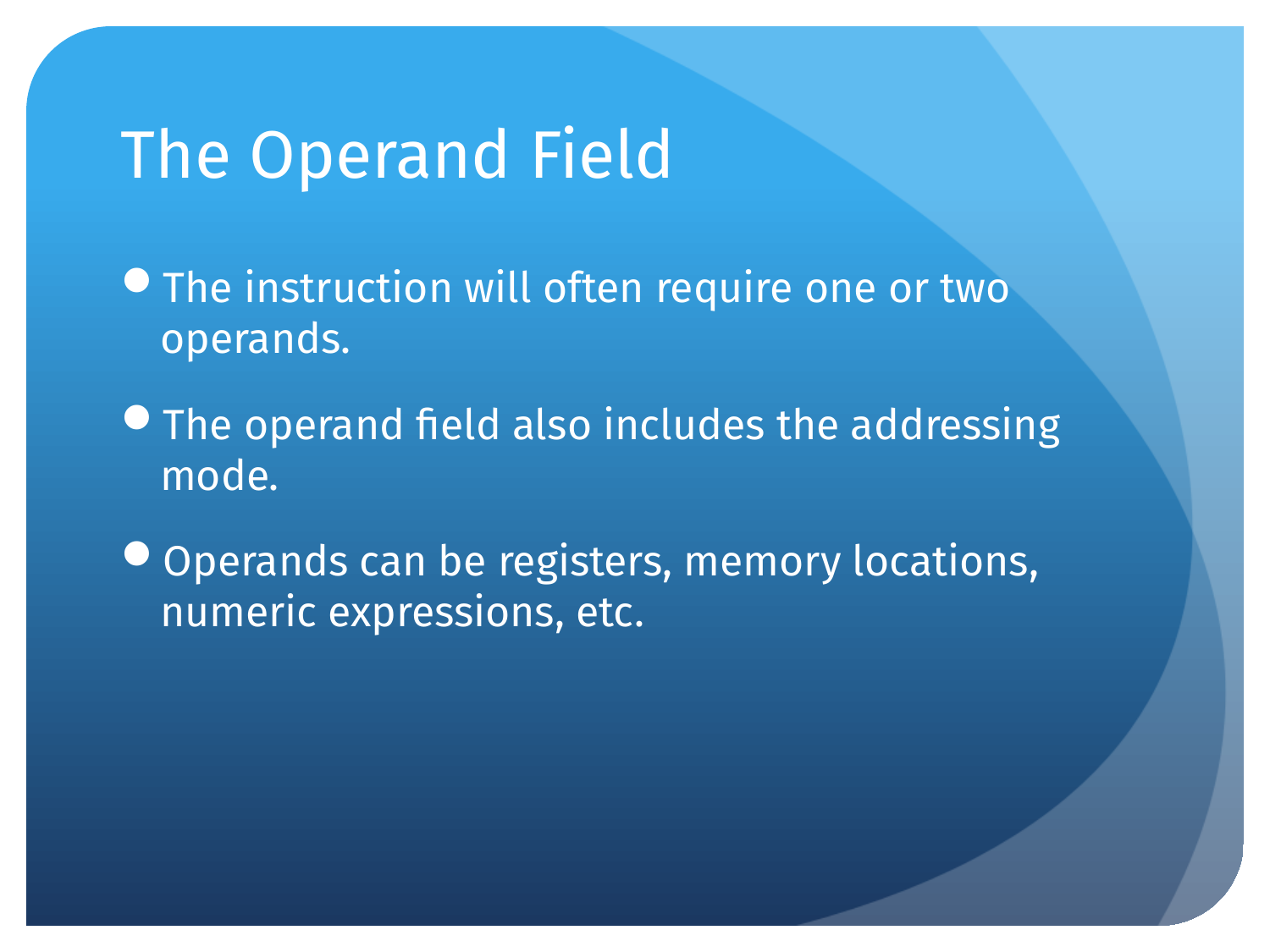

# The Operand Field
The instruction will often require one or two operands.
The operand field also includes the addressing mode.
Operands can be registers, memory locations, numeric expressions, etc.